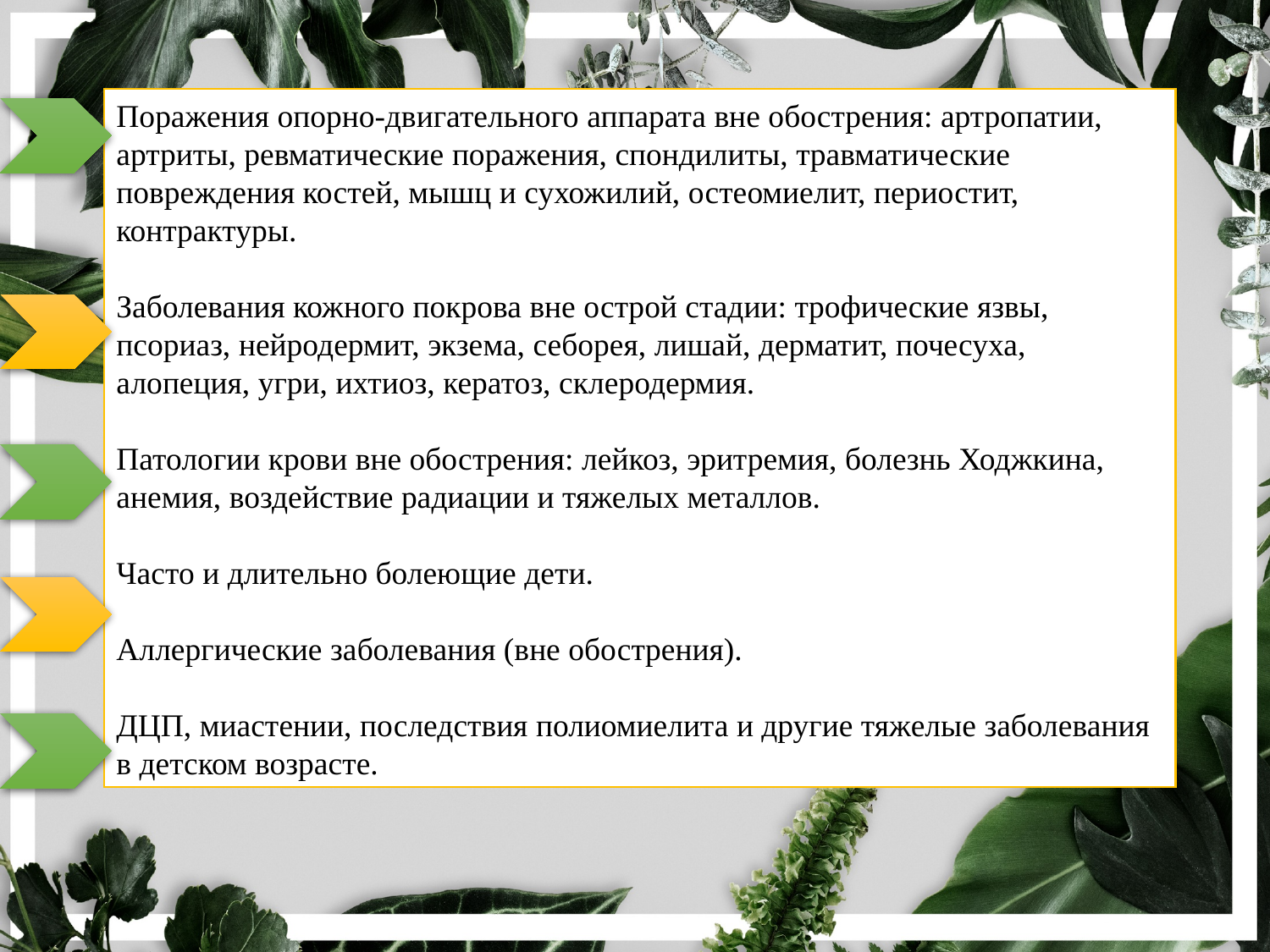

Поражения опорно-двигательного аппарата вне обострения: артропатии, артриты, ревматические поражения, спондилиты, травматические повреждения костей, мышц и сухожилий, остеомиелит, периостит, контрактуры.

Заболевания кожного покрова вне острой стадии: трофические язвы, псориаз, нейродермит, экзема, себорея, лишай, дерматит, почесуха, алопеция, угри, ихтиоз, кератоз, склеродермия.

Патологии крови вне обострения: лейкоз, эритремия, болезнь Ходжкина, анемия, воздействие радиации и тяжелых металлов.

Часто и длительно болеющие дети.

Аллергические заболевания (вне обострения).

ДЦП, миастении, последствия полиомиелита и другие тяжелые заболевания в детском возрасте.